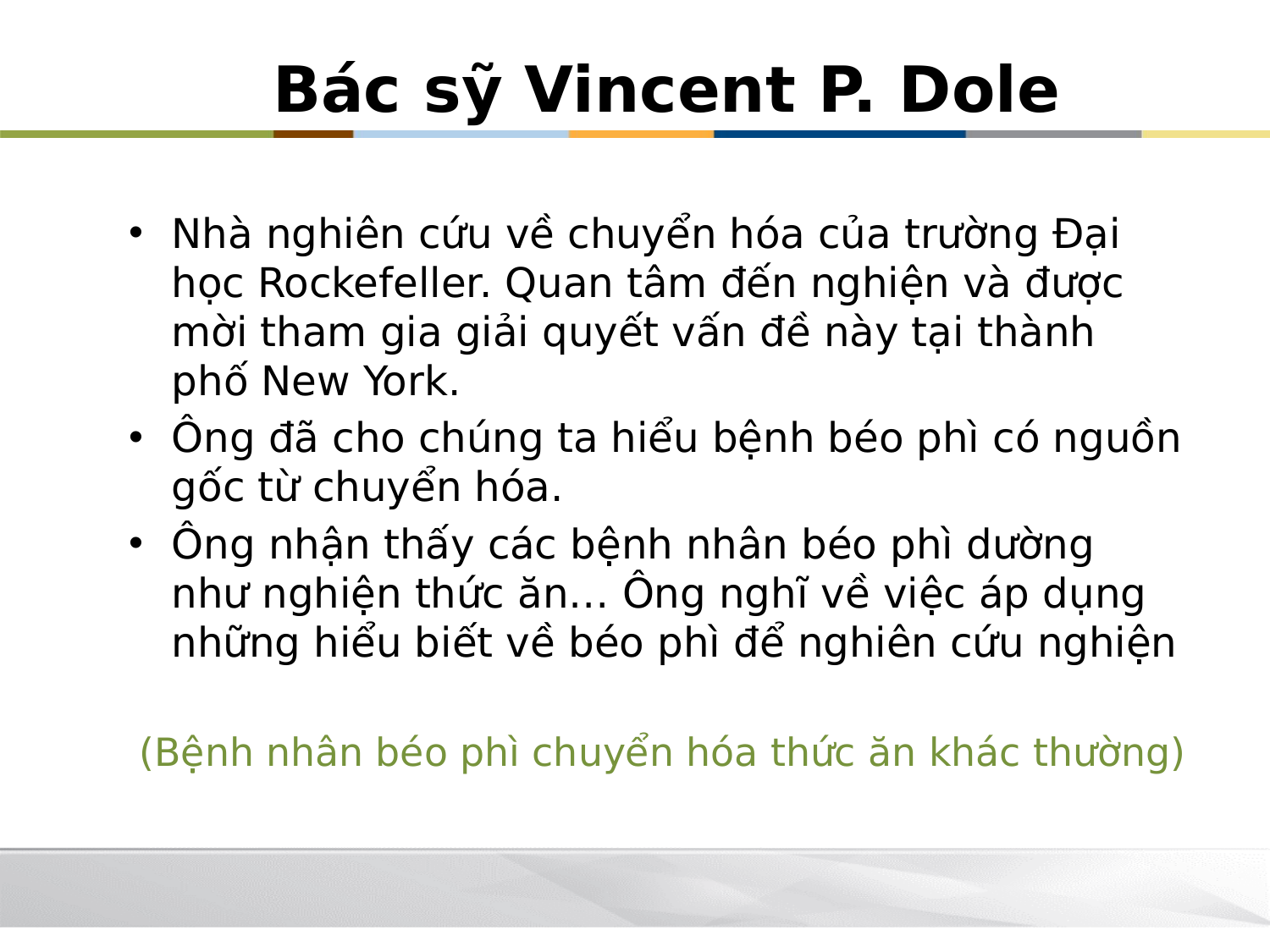

# Bác sỹ Vincent P. Dole
Nhà nghiên cứu về chuyển hóa của trường Đại học Rockefeller. Quan tâm đến nghiện và được mời tham gia giải quyết vấn đề này tại thành phố New York.
Ông đã cho chúng ta hiểu bệnh béo phì có nguồn gốc từ chuyển hóa.
Ông nhận thấy các bệnh nhân béo phì dường như nghiện thức ăn… Ông nghĩ về việc áp dụng những hiểu biết về béo phì để nghiên cứu nghiện
(Bệnh nhân béo phì chuyển hóa thức ăn khác thường)